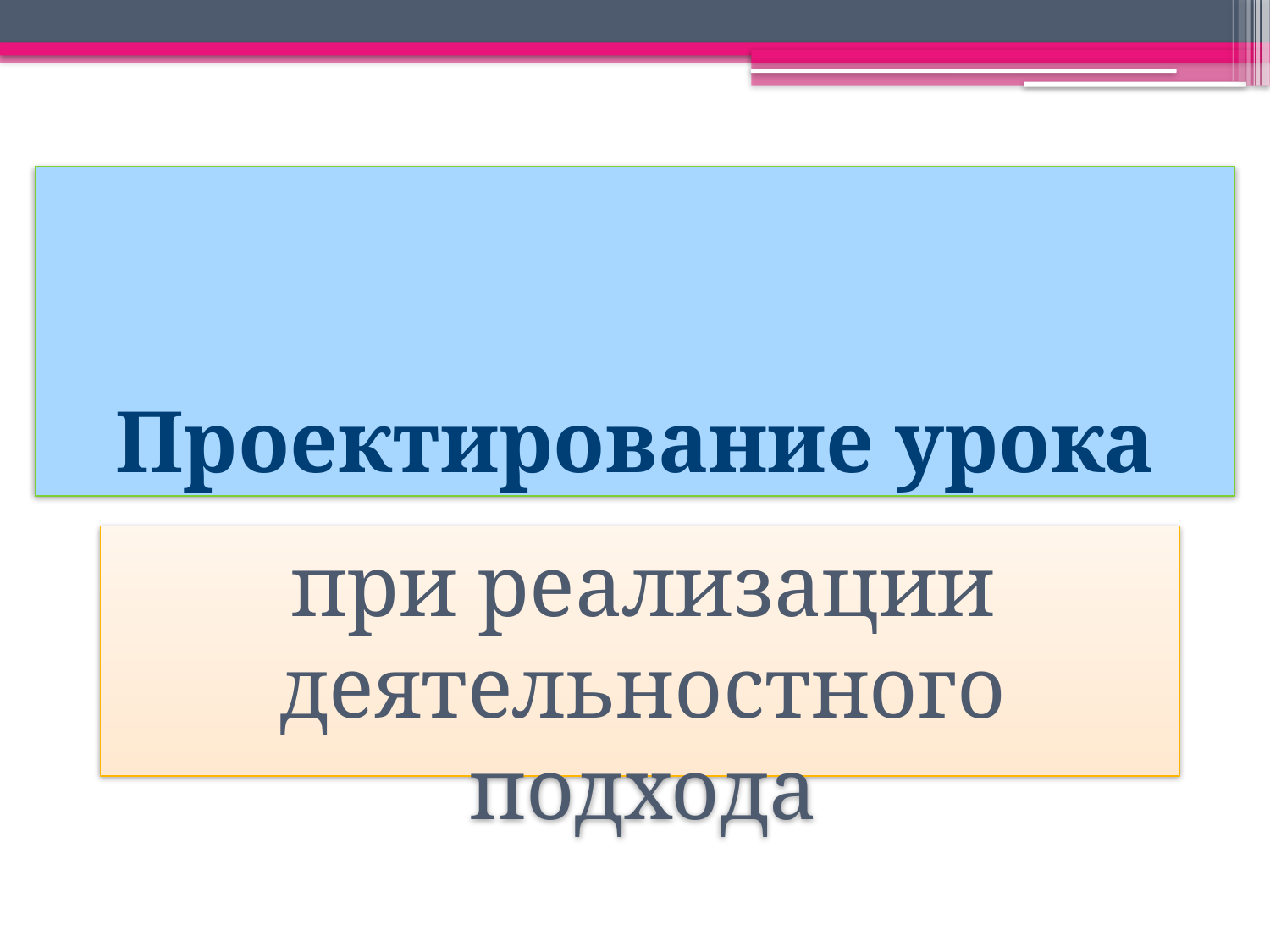

# Проектирование урока
при реализации деятельностного подхода